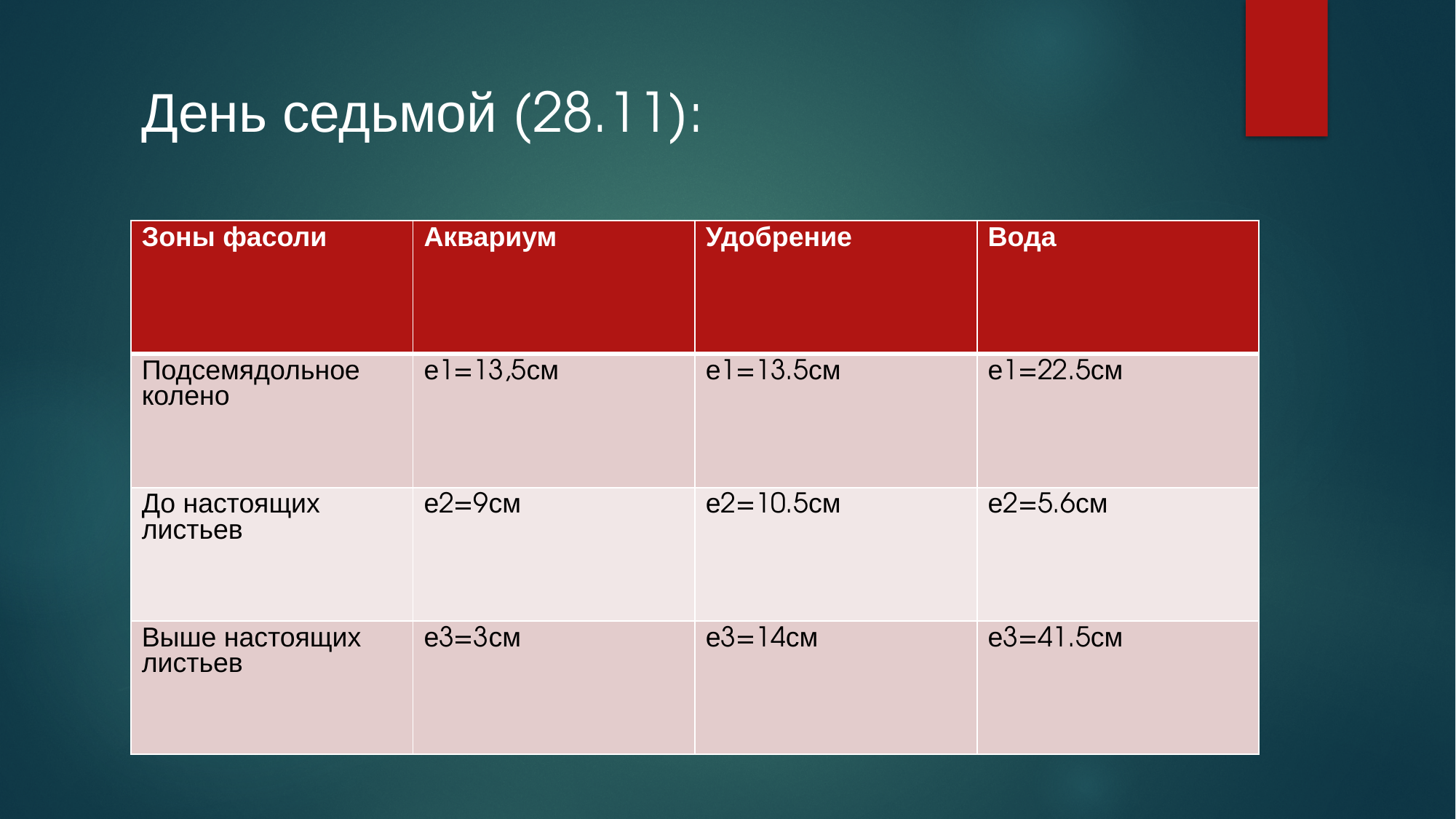

День седьмой (28.11):
| Зоны фасоли | Аквариум | Удобрение | Вода |
| --- | --- | --- | --- |
| Подсемядольное колено | е1=13,5см | е1=13.5см | е1=22.5см |
| До настоящих листьев | е2=9см | е2=10.5см | е2=5.6см |
| Выше настоящих листьев | е3=3см | е3=14см | е3=41.5см |